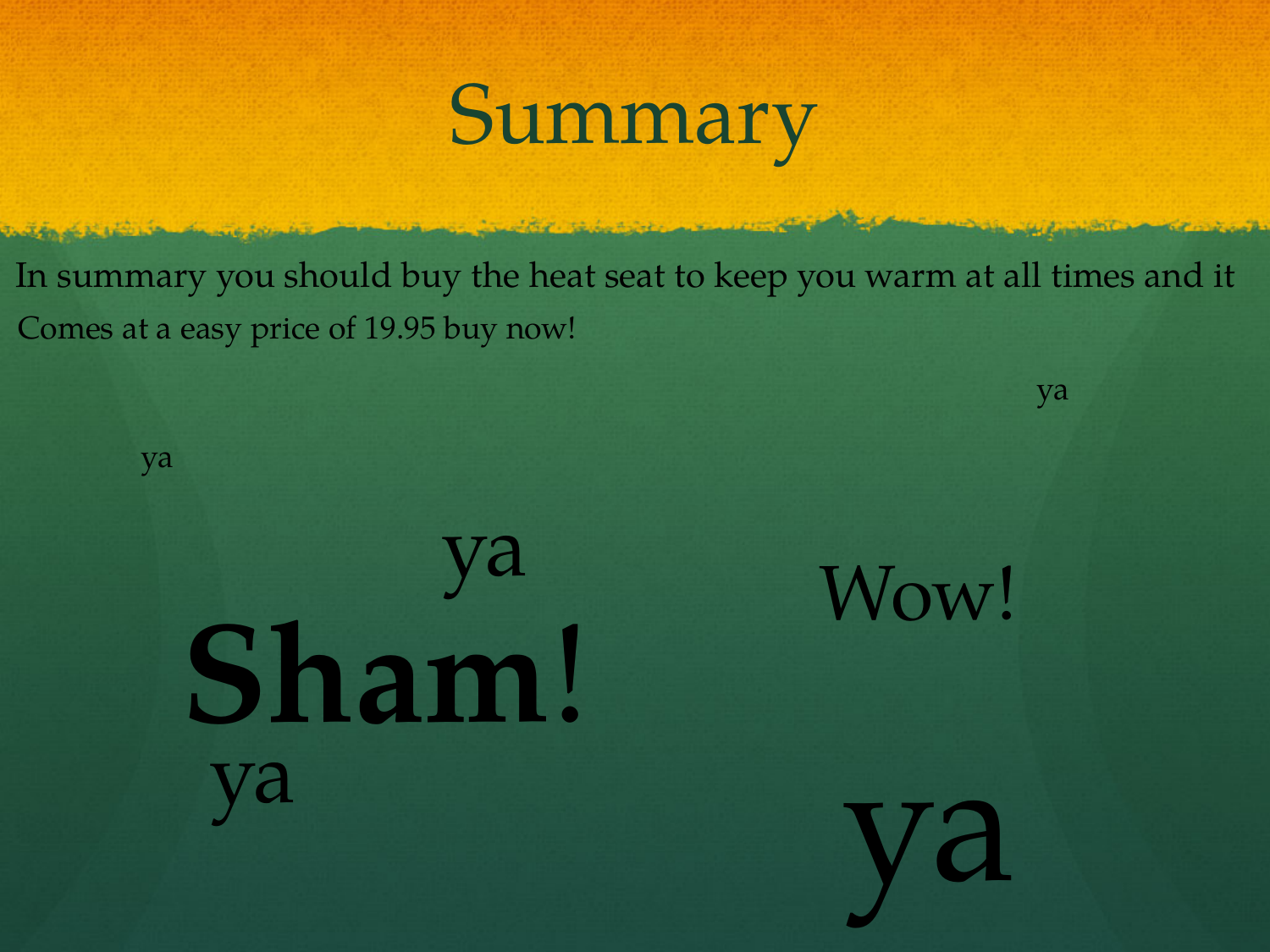

# Summary
In summary you should buy the heat seat to keep you warm at all times and it
Comes at a easy price of 19.95 buy now!
ya
ya
ya
Wow!
Sham!
ya
ya